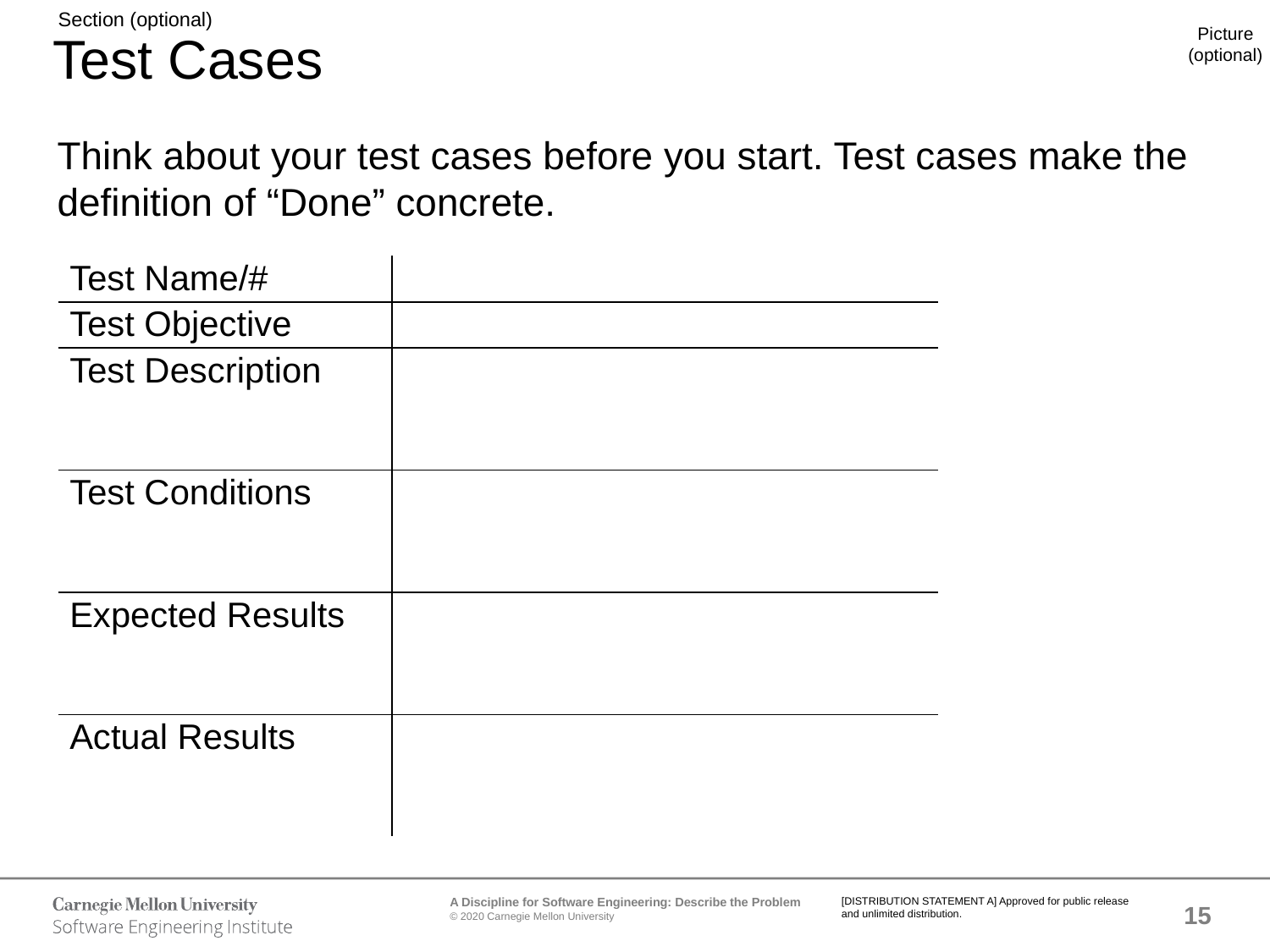

# Test Cases
Think about your test cases before you start. Test cases make the definition of “Done” concrete.
| Test Name/# |  |
| --- | --- |
| Test Objective |  |
| Test Description |  |
| Test Conditions |  |
| Expected Results |  |
| Actual Results |  |